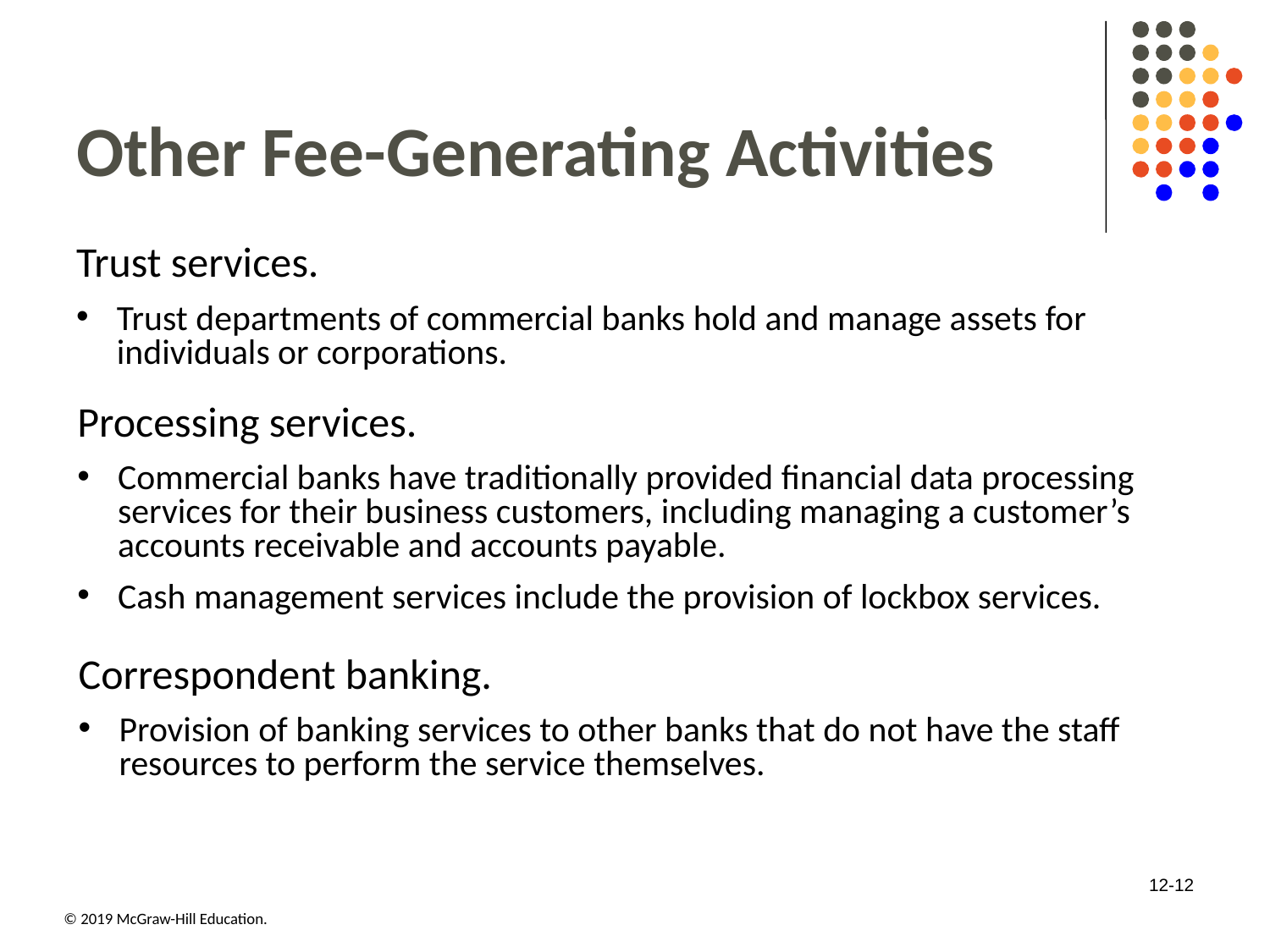

# Other Fee-Generating Activities
Trust services.
Trust departments of commercial banks hold and manage assets for individuals or corporations.
Processing services.
Commercial banks have traditionally provided financial data processing services for their business customers, including managing a customer’s accounts receivable and accounts payable.
Cash management services include the provision of lockbox services.
Correspondent banking.
Provision of banking services to other banks that do not have the staff resources to perform the service themselves.
12-12